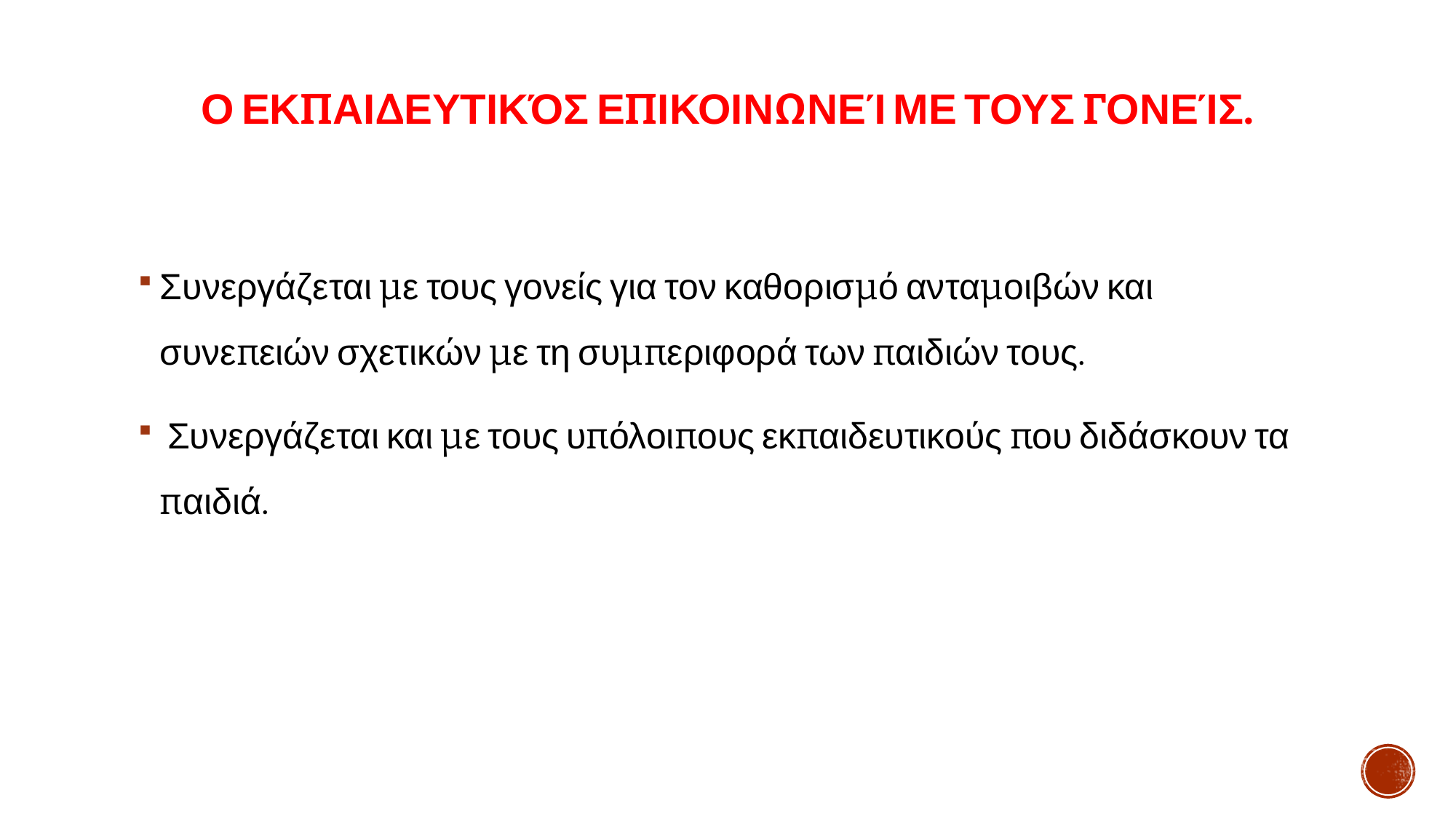

# Ο εκπαιδευτικός επικοινωνεί με τους γονείς.
Συνεργάζεται με τους γονείς για τον καθορισμό ανταμοιβών και συνεπειών σχετικών με τη συμπεριφορά των παιδιών τους.
 Συνεργάζεται και με τους υπόλοιπους εκπαιδευτικούς που διδάσκουν τα παιδιά.